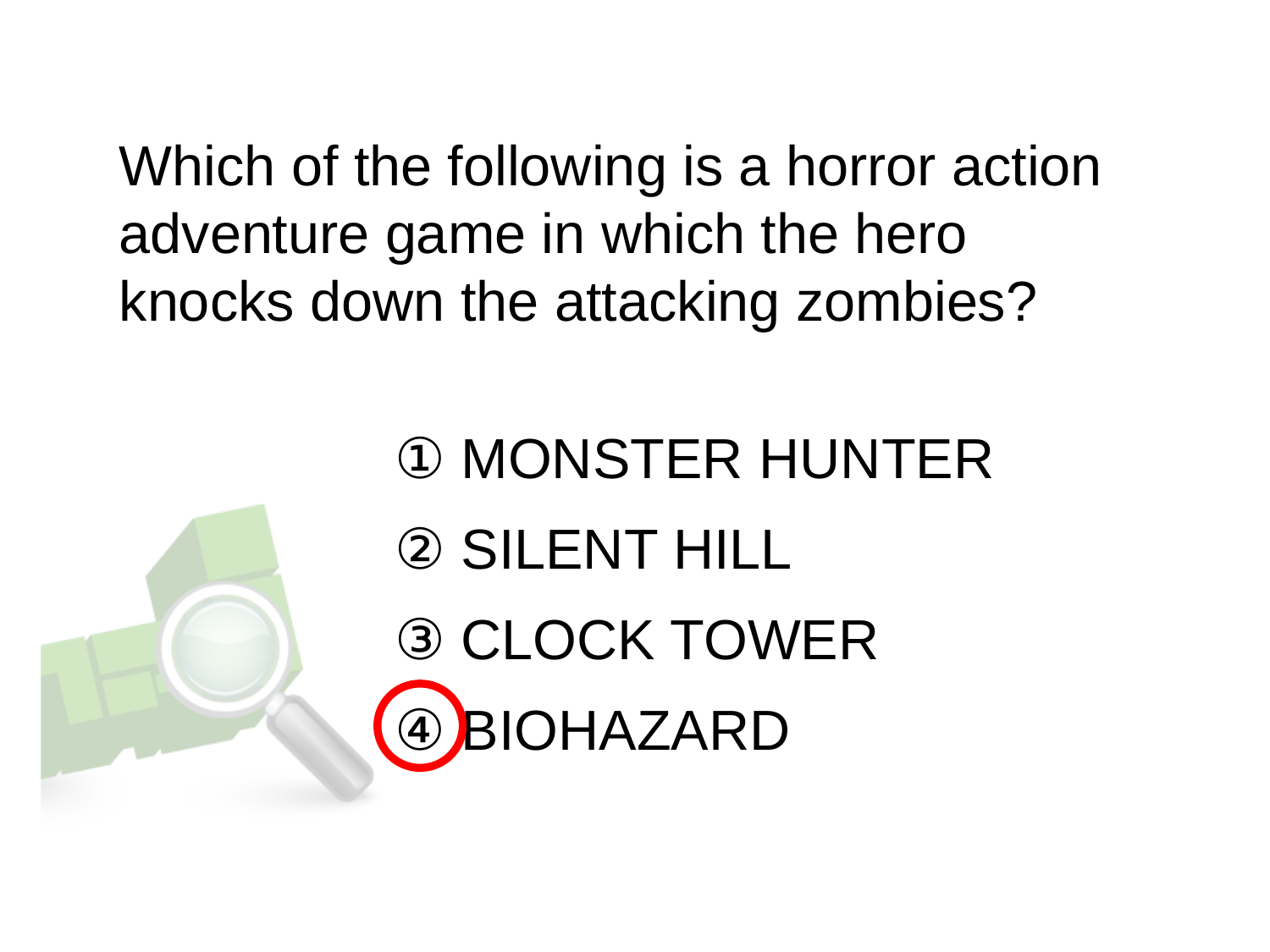

# Which of the following is a horror action adventure game in which the hero knocks down the attacking zombies?
① MONSTER HUNTER
② SILENT HILL
③ CLOCK TOWER
④ BIOHAZARD